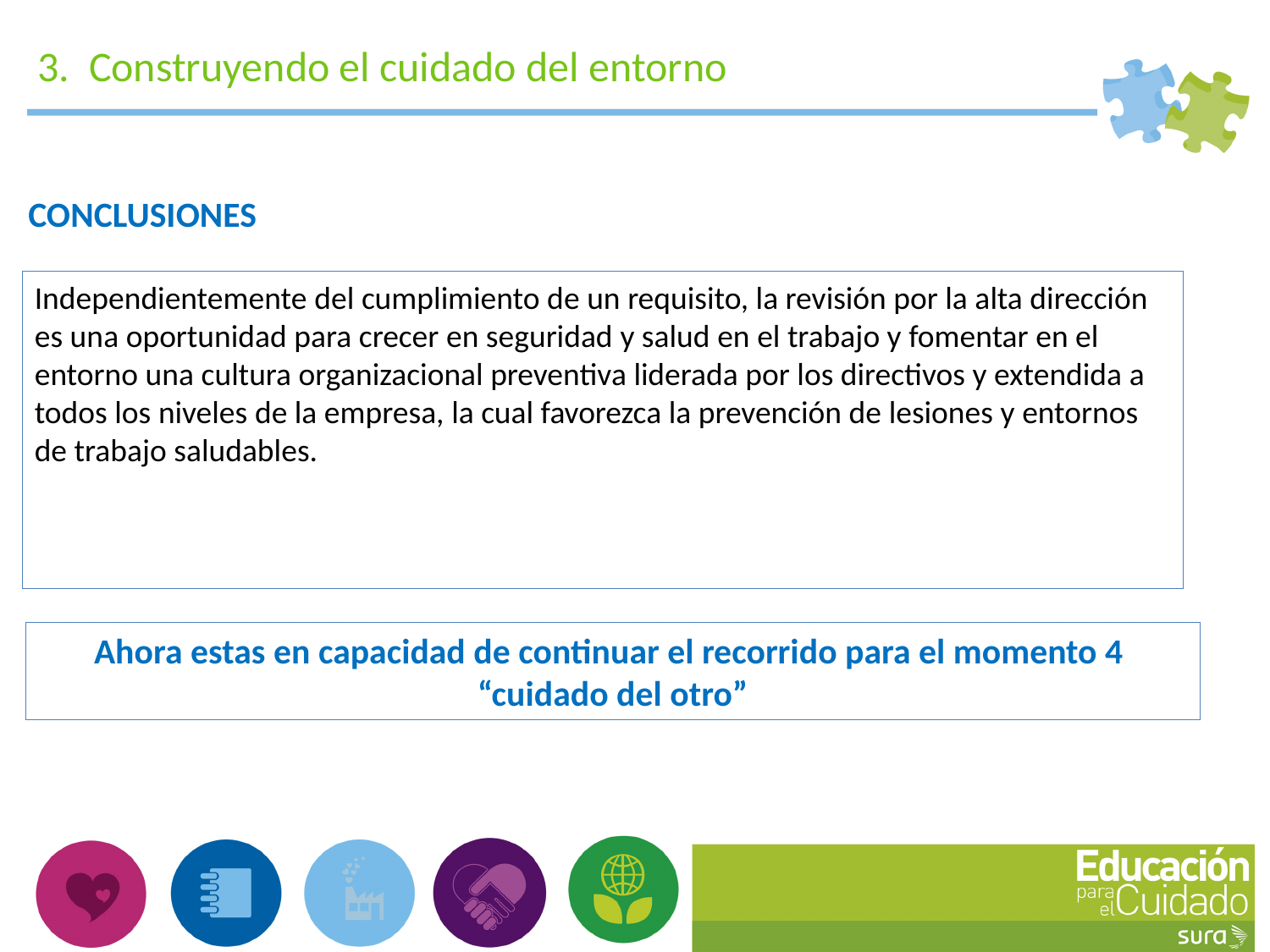

3.  Construyendo el cuidado del entorno
CONCLUSIONES
Independientemente del cumplimiento de un requisito, la revisión por la alta dirección es una oportunidad para crecer en seguridad y salud en el trabajo y fomentar en el entorno una cultura organizacional preventiva liderada por los directivos y extendida a todos los niveles de la empresa, la cual favorezca la prevención de lesiones y entornos de trabajo saludables.

Ahora estas en capacidad de continuar el recorrido para el momento 4  “cuidado del otro”